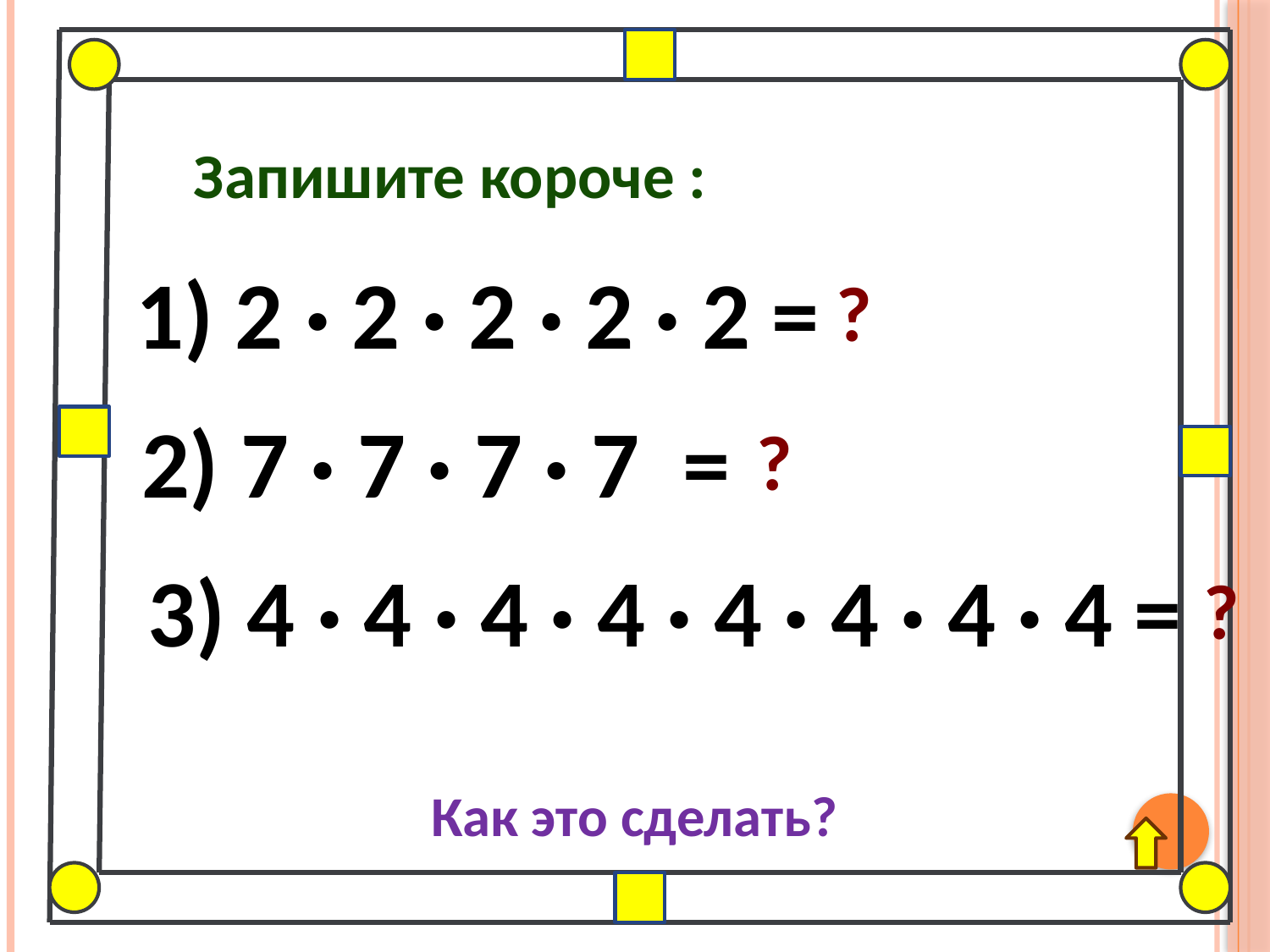

Запишите короче :
1) 2 · 2 · 2 · 2 · 2 =
?
2) 7 · 7 · 7 · 7  =
?
3) 4 · 4 · 4 · 4 · 4 · 4 · 4 · 4 =
?
Как это сделать?